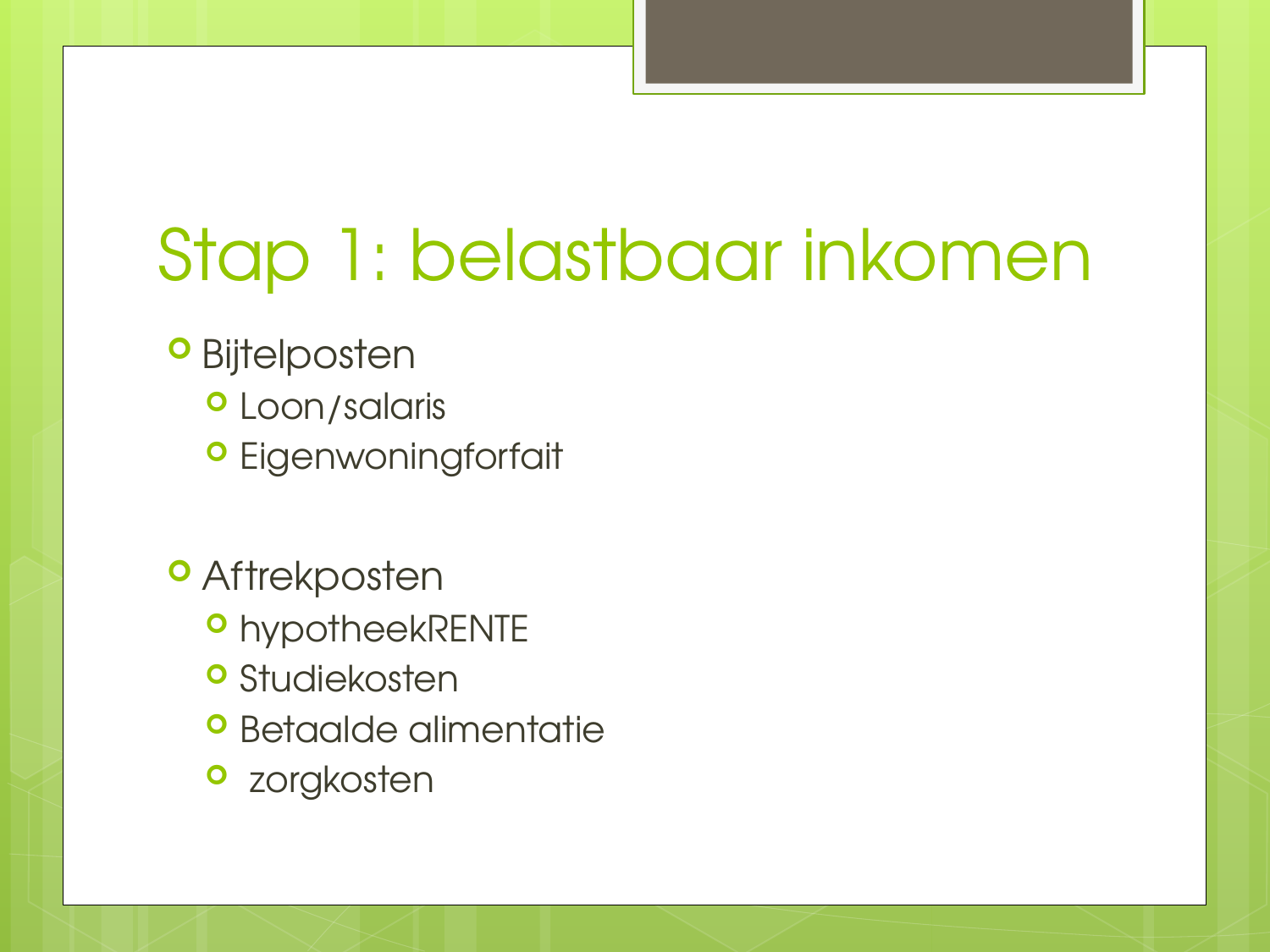

# Stap 1: belastbaar inkomen
Bijtelposten
Loon/salaris
Eigenwoningforfait

Aftrekposten
hypotheekRENTE
Studiekosten
Betaalde alimentatie
 zorgkosten